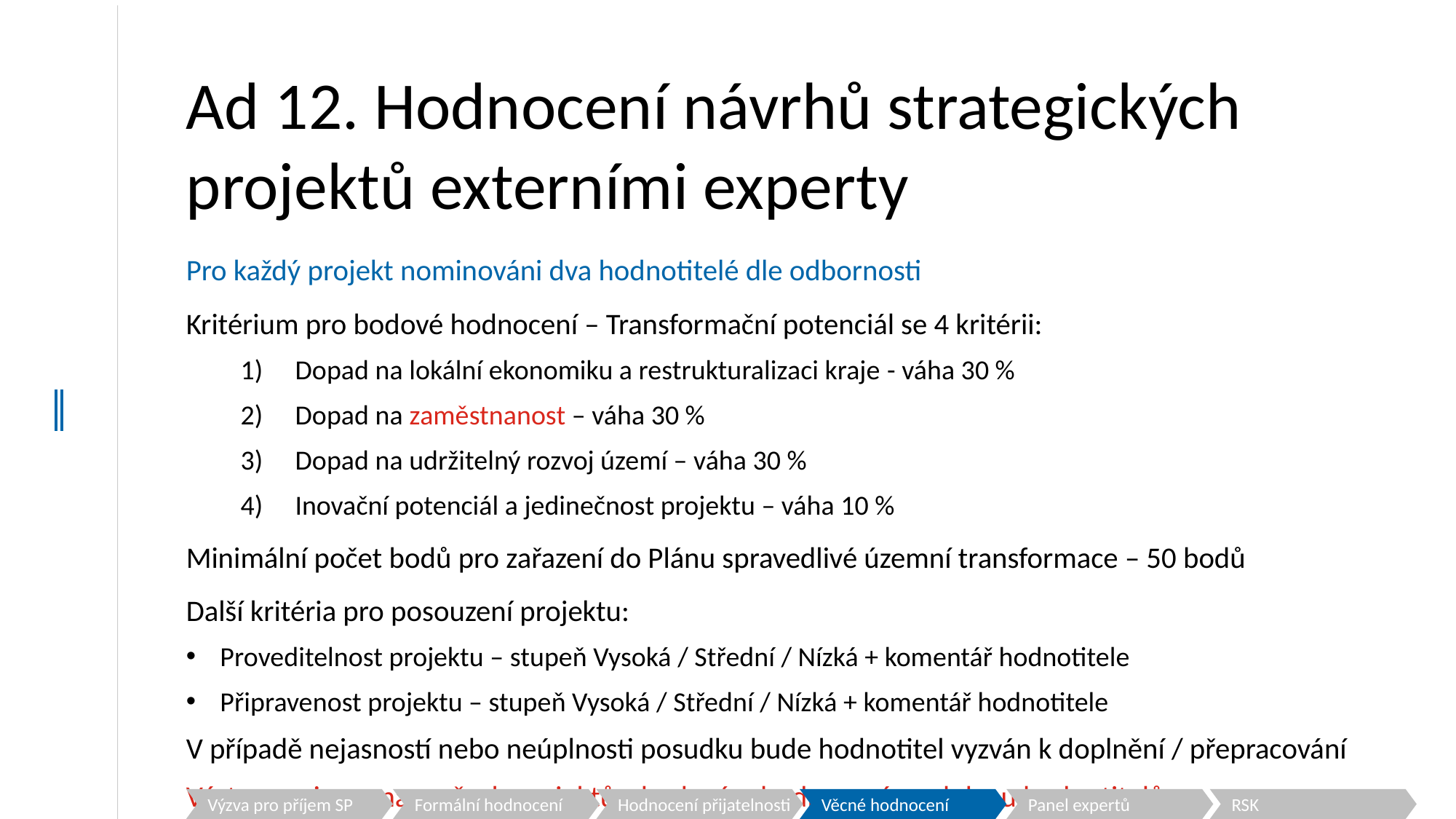

# Ad 12. Hodnocení návrhů strategických projektů externími experty
Pro každý projekt nominováni dva hodnotitelé dle odbornosti
Kritérium pro bodové hodnocení – Transformační potenciál se 4 kritérii:
Dopad na lokální ekonomiku a restrukturalizaci kraje - váha 30 %
Dopad na zaměstnanost – váha 30 %
Dopad na udržitelný rozvoj území – váha 30 %
Inovační potenciál a jedinečnost projektu – váha 10 %
Minimální počet bodů pro zařazení do Plánu spravedlivé územní transformace – 50 bodů
Další kritéria pro posouzení projektu:
Proveditelnost projektu – stupeň Vysoká / Střední / Nízká + komentář hodnotitele
Připravenost projektu – stupeň Vysoká / Střední / Nízká + komentář hodnotitele
V případě nejasností nebo neúplnosti posudku bude hodnotitel vyzván k doplnění / přepracování
Výstupem je seznam všech projektů s bodovým hodnocením od dvou hodnotitelů
Formální hodnocení
Hodnocení přijatelnosti
Panel expertů
RSK
Výzva pro příjem SP
Věcné hodnocení